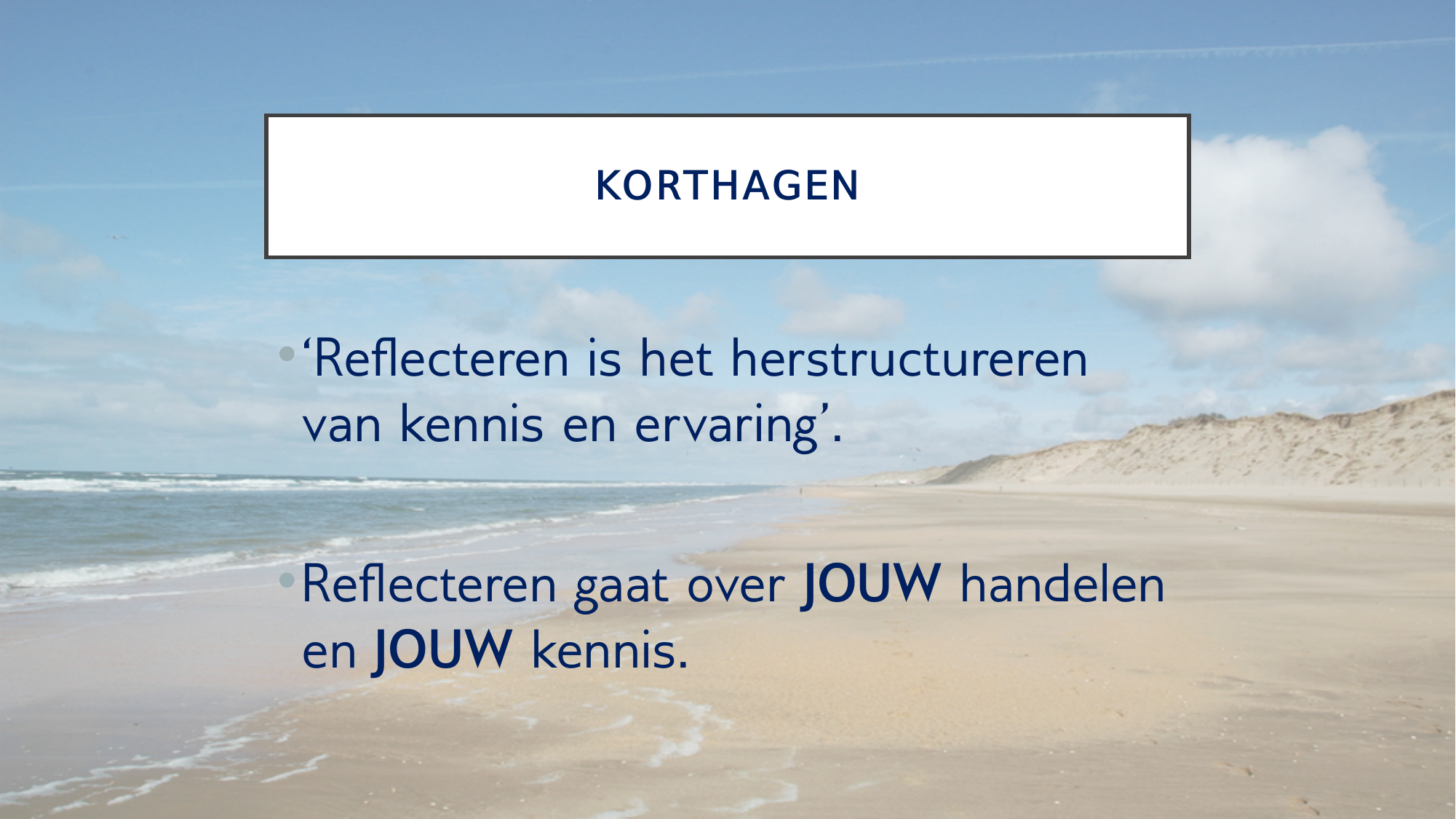

# Korthagen
‘Reflecteren is het herstructureren van kennis en ervaring’.

Reflecteren gaat over JOUW handelen en JOUW kennis.